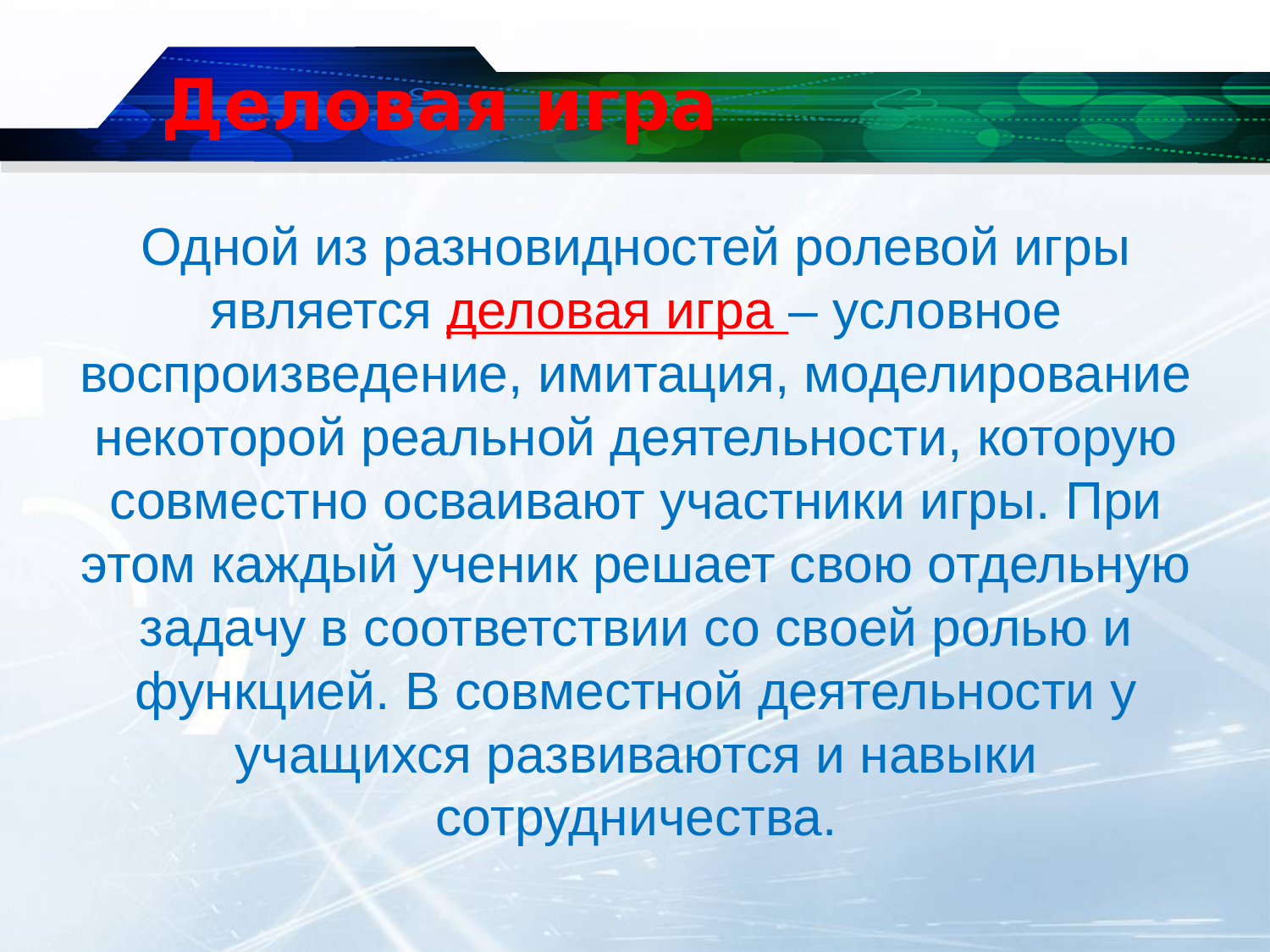

# Деловая игра
www.themegallery.com
Одной из разновидностей ролевой игры является деловая игра – условное воспроизведение, имитация, моделирование некоторой реальной деятельности, которую совместно осваивают участники игры. При этом каждый ученик решает свою отдельную задачу в соответствии со своей ролью и функцией. В совместной деятельности у учащихся развиваются и навыки сотрудничества.

Company Logo